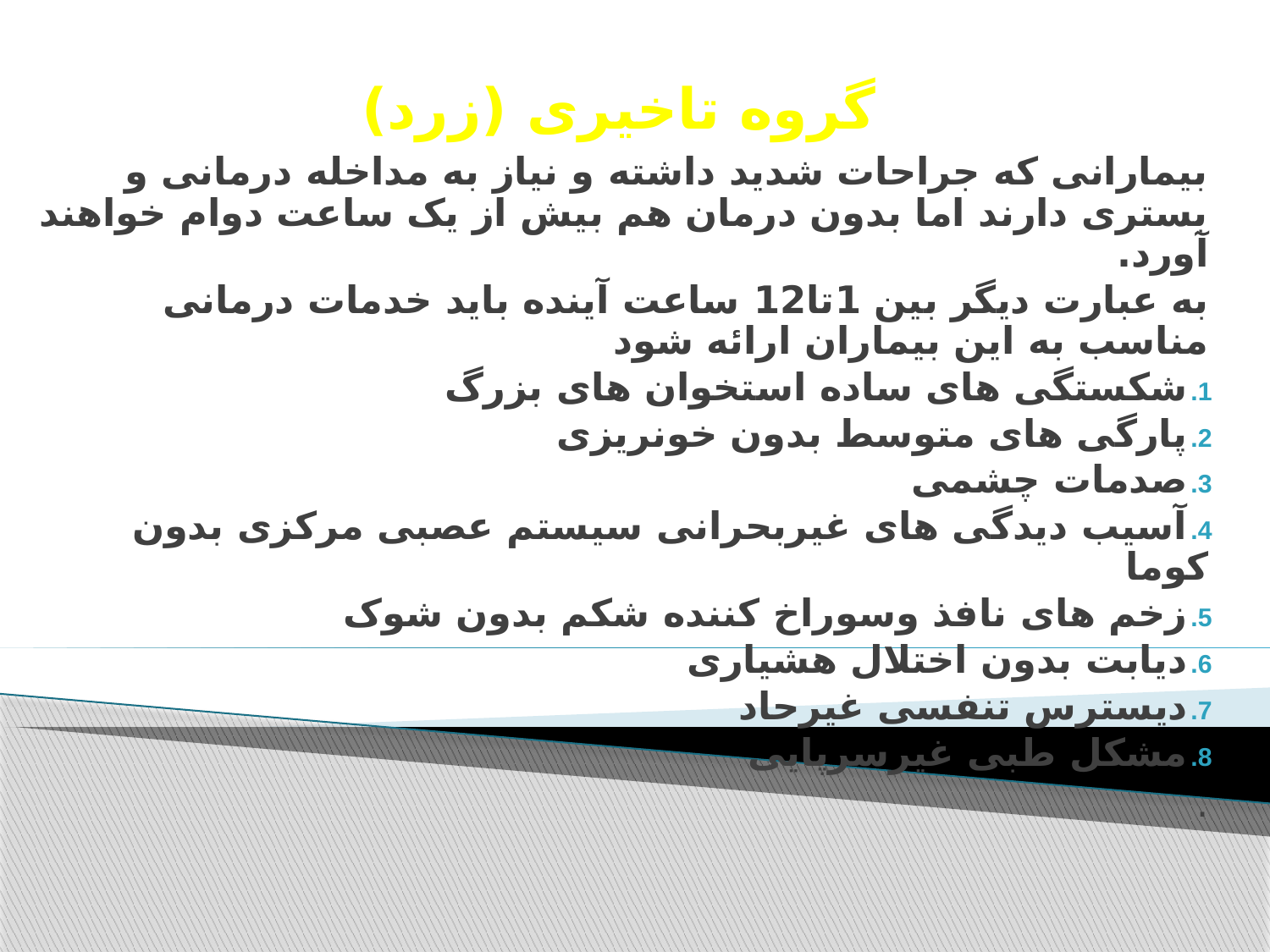

# گروه تاخیری (زرد)
بیمارانی که جراحات شدید داشته و نیاز به مداخله درمانی و بستری دارند اما بدون درمان هم بیش از یک ساعت دوام خواهند آورد.
به عبارت دیگر بین 1تا12 ساعت آینده باید خدمات درمانی مناسب به این بیماران ارائه شود
شکستگی های ساده استخوان های بزرگ
پارگی های متوسط بدون خونریزی
صدمات چشمی
آسیب دیدگی های غیربحرانی سیستم عصبی مرکزی بدون کوما
زخم های نافذ وسوراخ کننده شکم بدون شوک
دیابت بدون اختلال هشیاری
دیسترس تنفسی غیرحاد
مشکل طبی غیرسرپایی
.